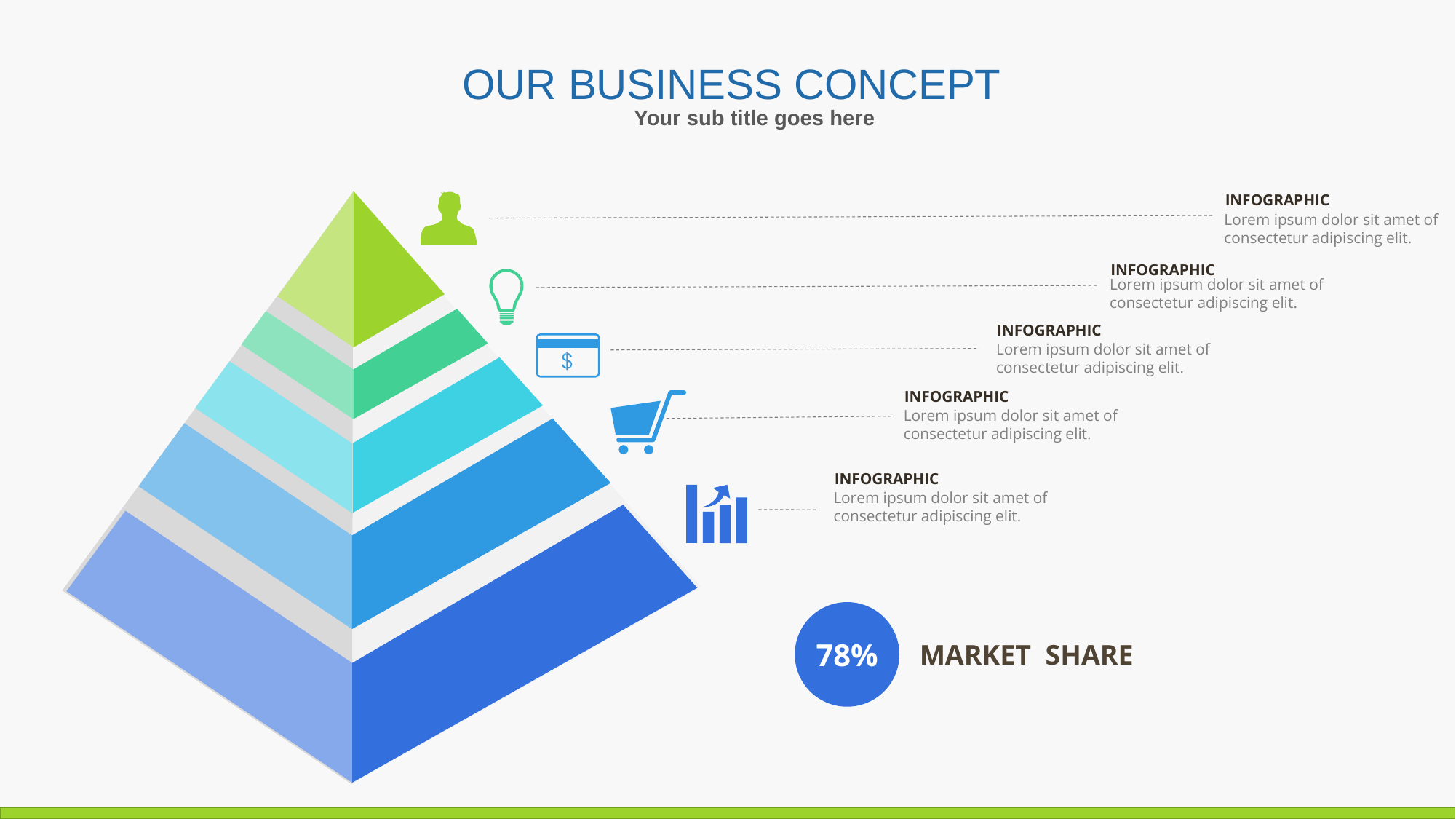

OUR BUSINESS CONCEPT
Your sub title goes here
INFOGRAPHIC

Lorem ipsum dolor sit amet of consectetur adipiscing elit.
INFOGRAPHIC

Lorem ipsum dolor sit amet of consectetur adipiscing elit.

INFOGRAPHIC

Lorem ipsum dolor sit amet of consectetur adipiscing elit.

INFOGRAPHIC

Lorem ipsum dolor sit amet of consectetur adipiscing elit.

INFOGRAPHIC
Lorem ipsum dolor sit amet of consectetur adipiscing elit.

78%
MARKET  SHARE